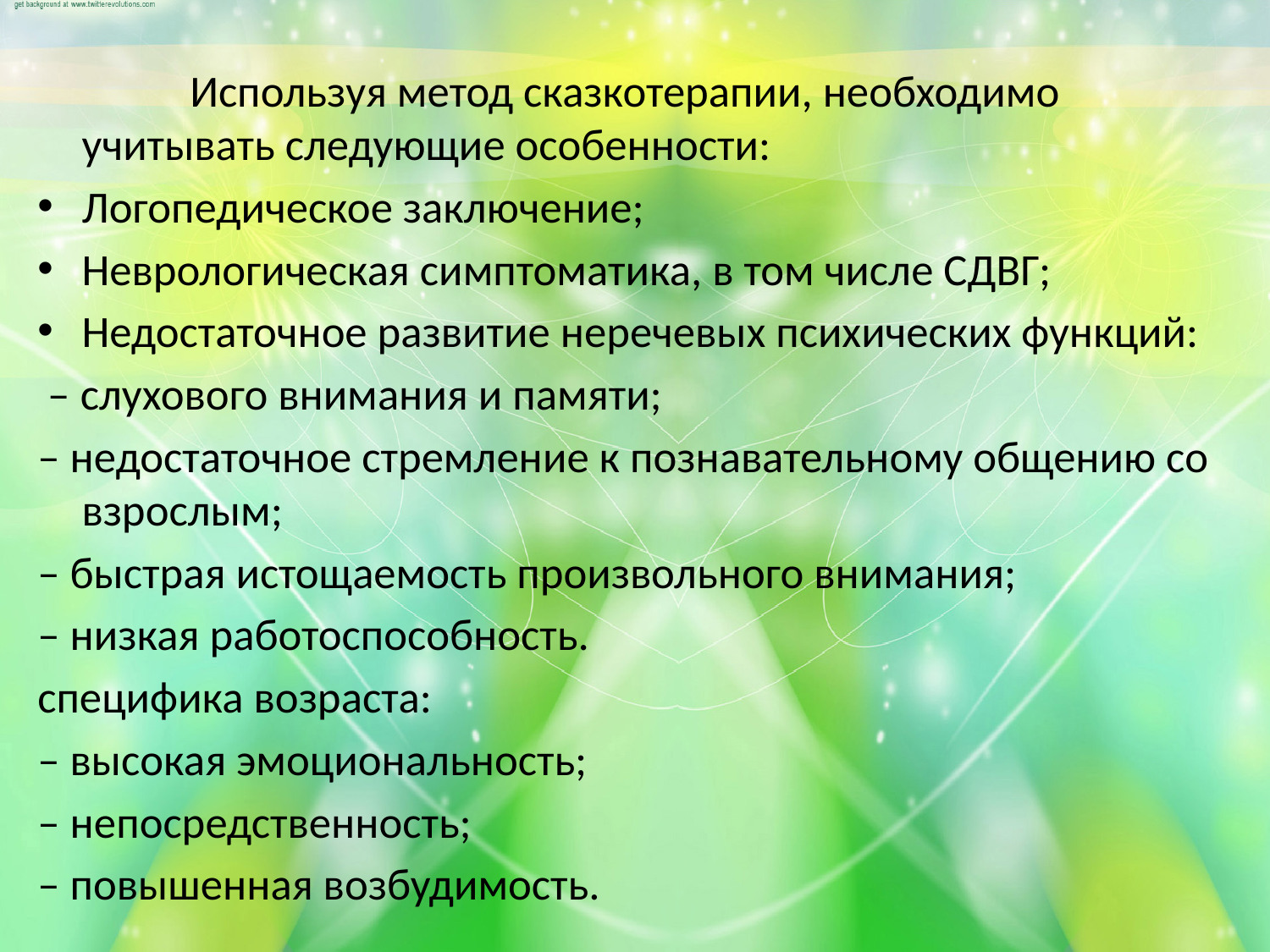

Используя метод сказкотерапии, необходимо учитывать следующие особенности:
Логопедическое заключение;
Неврологическая симптоматика, в том числе СДВГ;
Недостаточное развитие неречевых психических функций:
 – слухового внимания и памяти;
– недостаточное стремление к познавательному общению со взрослым;
– быстрая истощаемость произвольного внимания;
– низкая работоспособность.
специфика возраста:
– высокая эмоциональность;
– непосредственность;
– повышенная возбудимость.